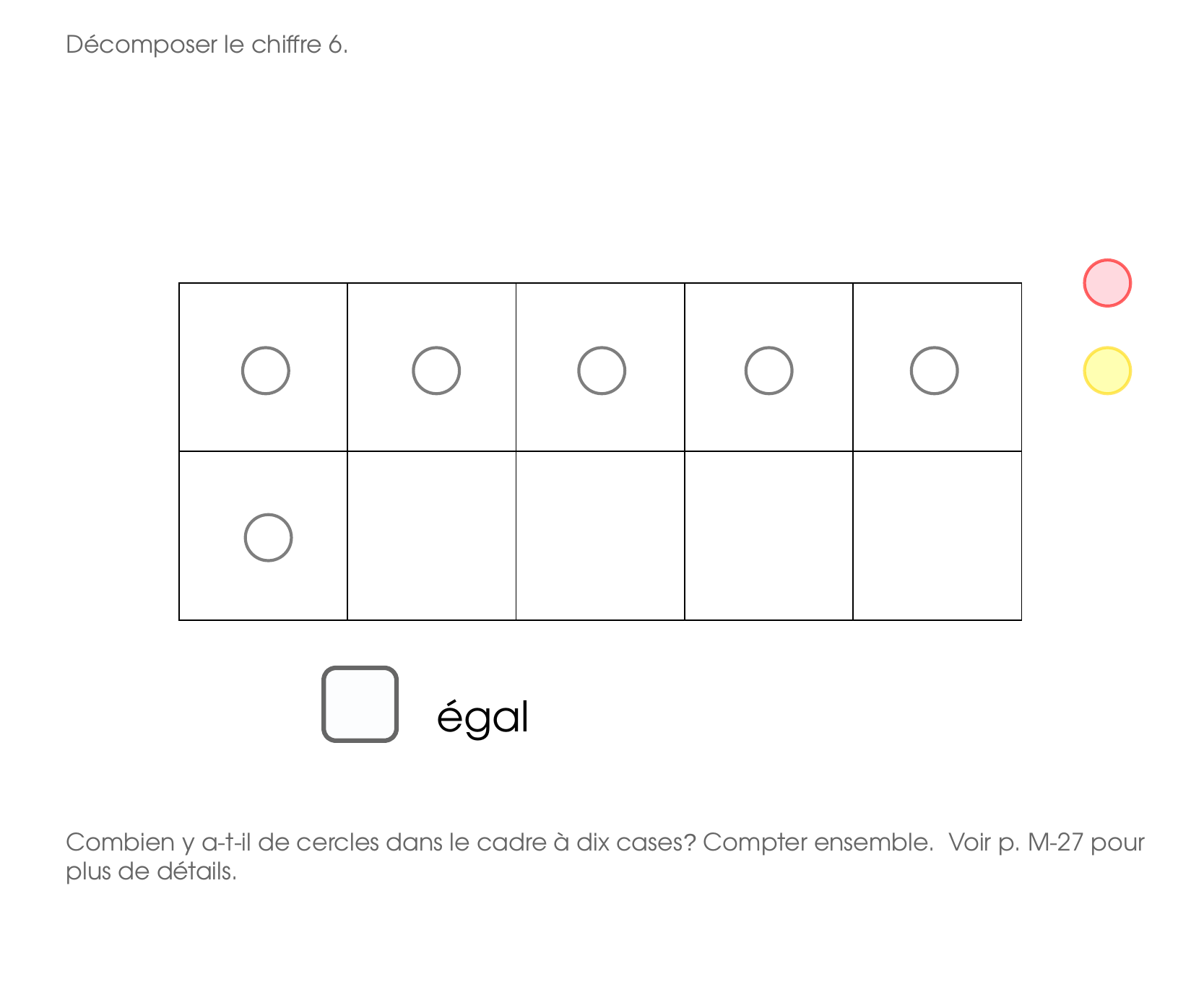

Décomposer le chiffre 6.

|  |  |  |  |  |
| --- | --- | --- | --- | --- |
|  |  |  |  |  |

égal
Combien y a-t-il de cercles dans le cadre à dix cases? Compter ensemble.  Voir p. M-27 pour plus de détails.